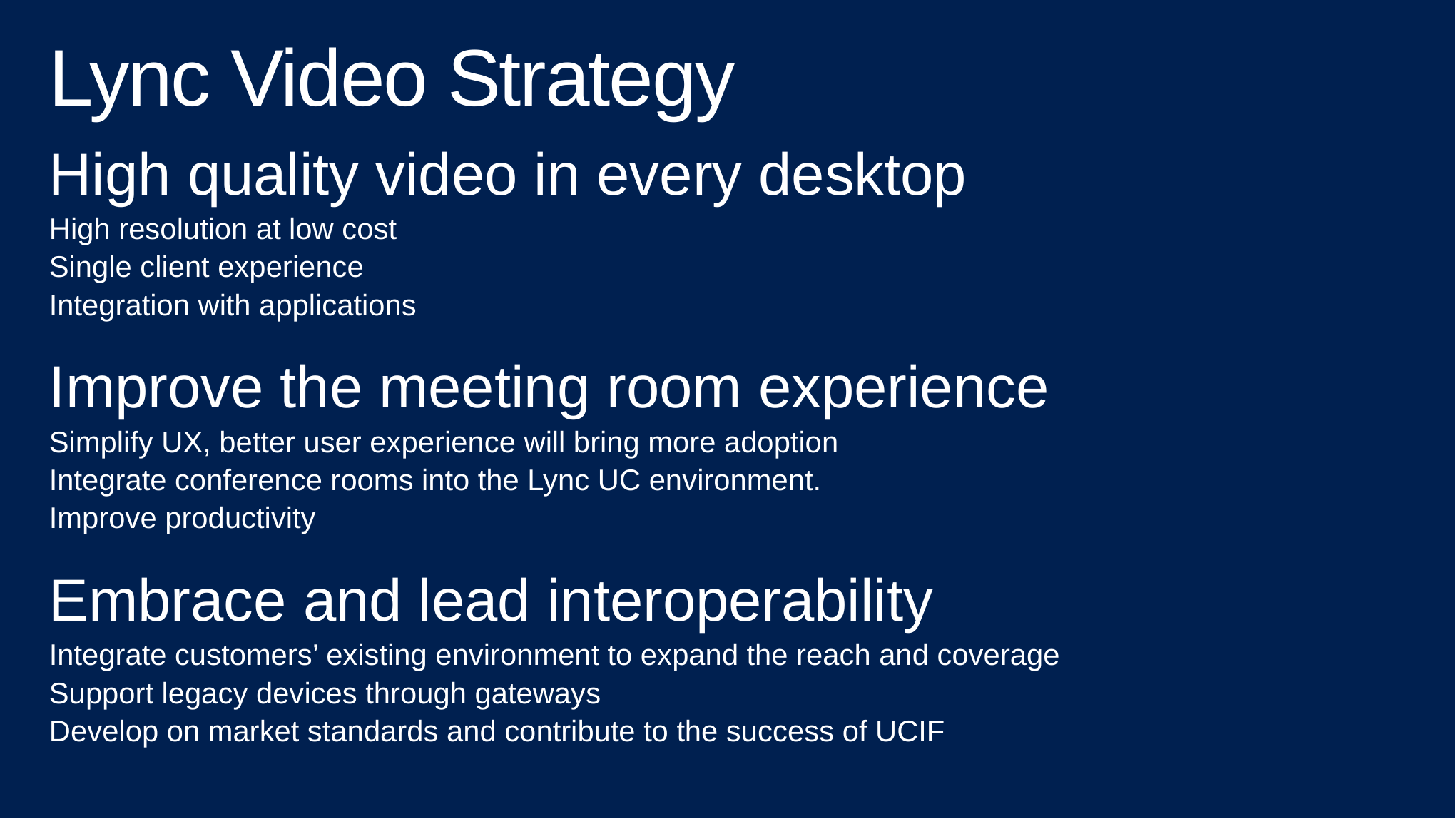

# Lync Video Strategy
High quality video in every desktop
High resolution at low cost
Single client experience
Integration with applications

Improve the meeting room experience
Simplify UX, better user experience will bring more adoption
Integrate conference rooms into the Lync UC environment.
Improve productivity

Embrace and lead interoperability
Integrate customers’ existing environment to expand the reach and coverage
Support legacy devices through gateways
Develop on market standards and contribute to the success of UCIF